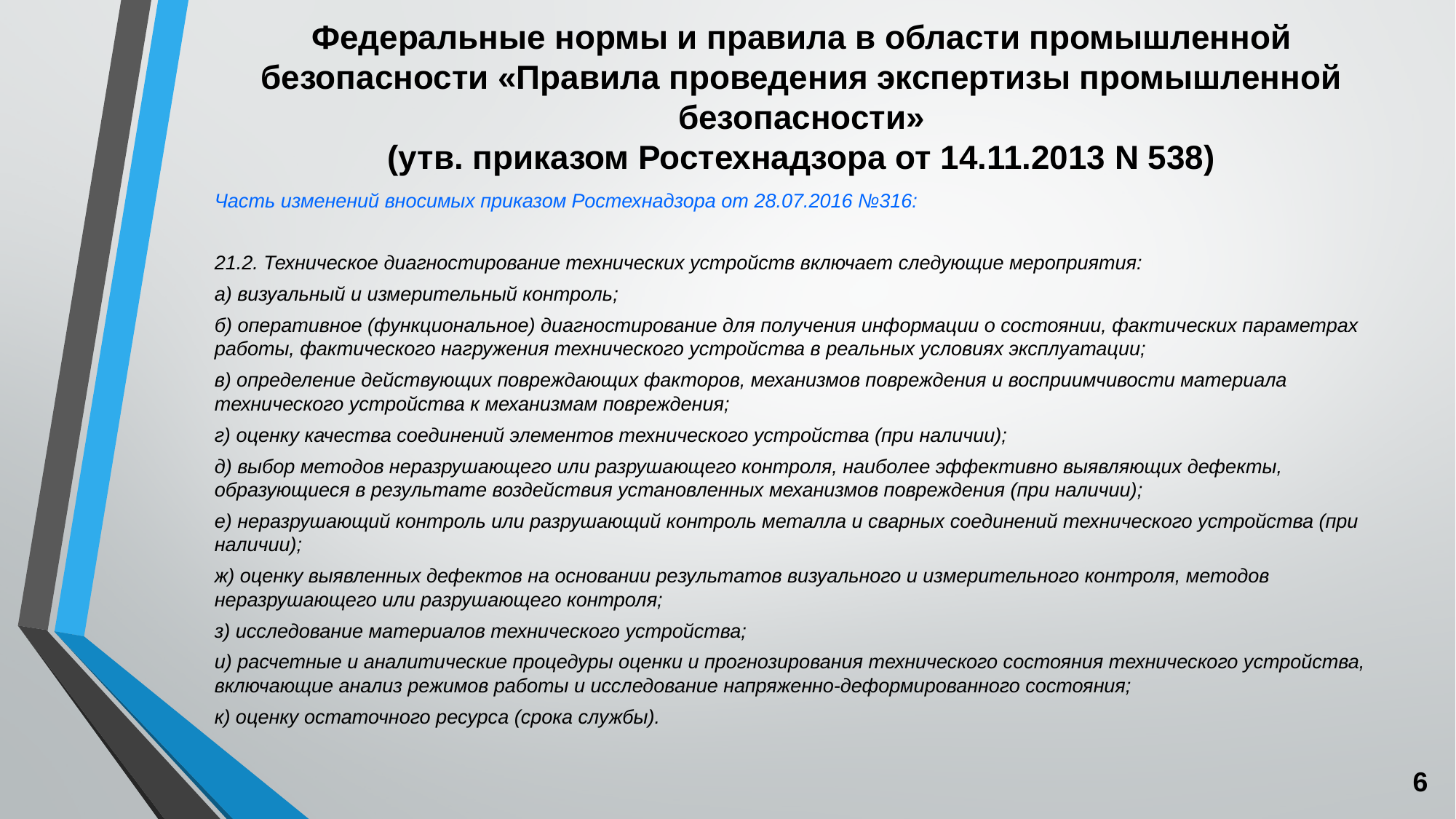

# Федеральные нормы и правила в области промышленной безопасности «Правила проведения экспертизы промышленной безопасности» (утв. приказом Ростехнадзора от 14.11.2013 N 538)
Часть изменений вносимых приказом Ростехнадзора от 28.07.2016 №316:

21.2. Техническое диагностирование технических устройств включает следующие мероприятия:
а) визуальный и измерительный контроль;
б) оперативное (функциональное) диагностирование для получения информации о состоянии, фактических параметрах работы, фактического нагружения технического устройства в реальных условиях эксплуатации;
в) определение действующих повреждающих факторов, механизмов повреждения и восприимчивости материала технического устройства к механизмам повреждения;
г) оценку качества соединений элементов технического устройства (при наличии);
д) выбор методов неразрушающего или разрушающего контроля, наиболее эффективно выявляющих дефекты, образующиеся в результате воздействия установленных механизмов повреждения (при наличии);
е) неразрушающий контроль или разрушающий контроль металла и сварных соединений технического устройства (при наличии);
ж) оценку выявленных дефектов на основании результатов визуального и измерительного контроля, методов неразрушающего или разрушающего контроля;
з) исследование материалов технического устройства;
и) расчетные и аналитические процедуры оценки и прогнозирования технического состояния технического устройства, включающие анализ режимов работы и исследование напряженно-деформированного состояния;
к) оценку остаточного ресурса (срока службы).
6